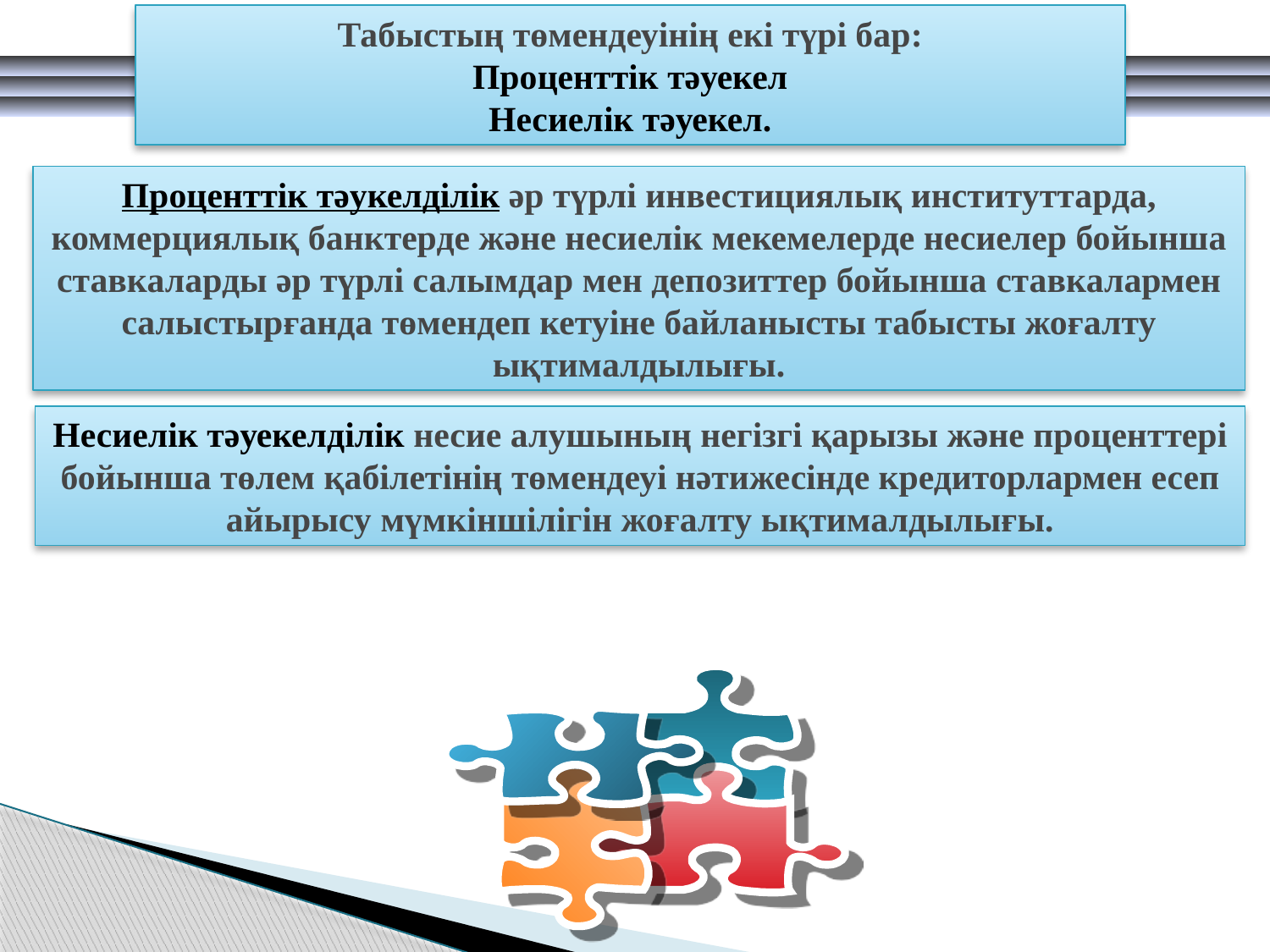

Табыстың төмендеуінің екі түрі бар:
Проценттік тәуекел
Несиелік тәуекел.

Проценттік тәукелділік әр түрлі инвестициялық институттарда, коммерциялық банктерде және несиелік мекемелерде несиелер бойынша ставкаларды әр түрлі салымдар мен депозиттер бойынша ставкалармен салыстырғанда төмендеп кетуіне байланысты табысты жоғалту ықтималдылығы.
Несиелік тәуекелділік несие алушының негізгі қарызы және проценттері бойынша төлем қабілетінің төмендеуі нәтижесінде кредиторлармен есеп айырысу мүмкіншілігін жоғалту ықтималдылығы.
Тікелей қаржылық жоғалту тәуекелдіктің төрт түрі анықталған:

Биржалық
Банкроттық
Селективті
Несиелік